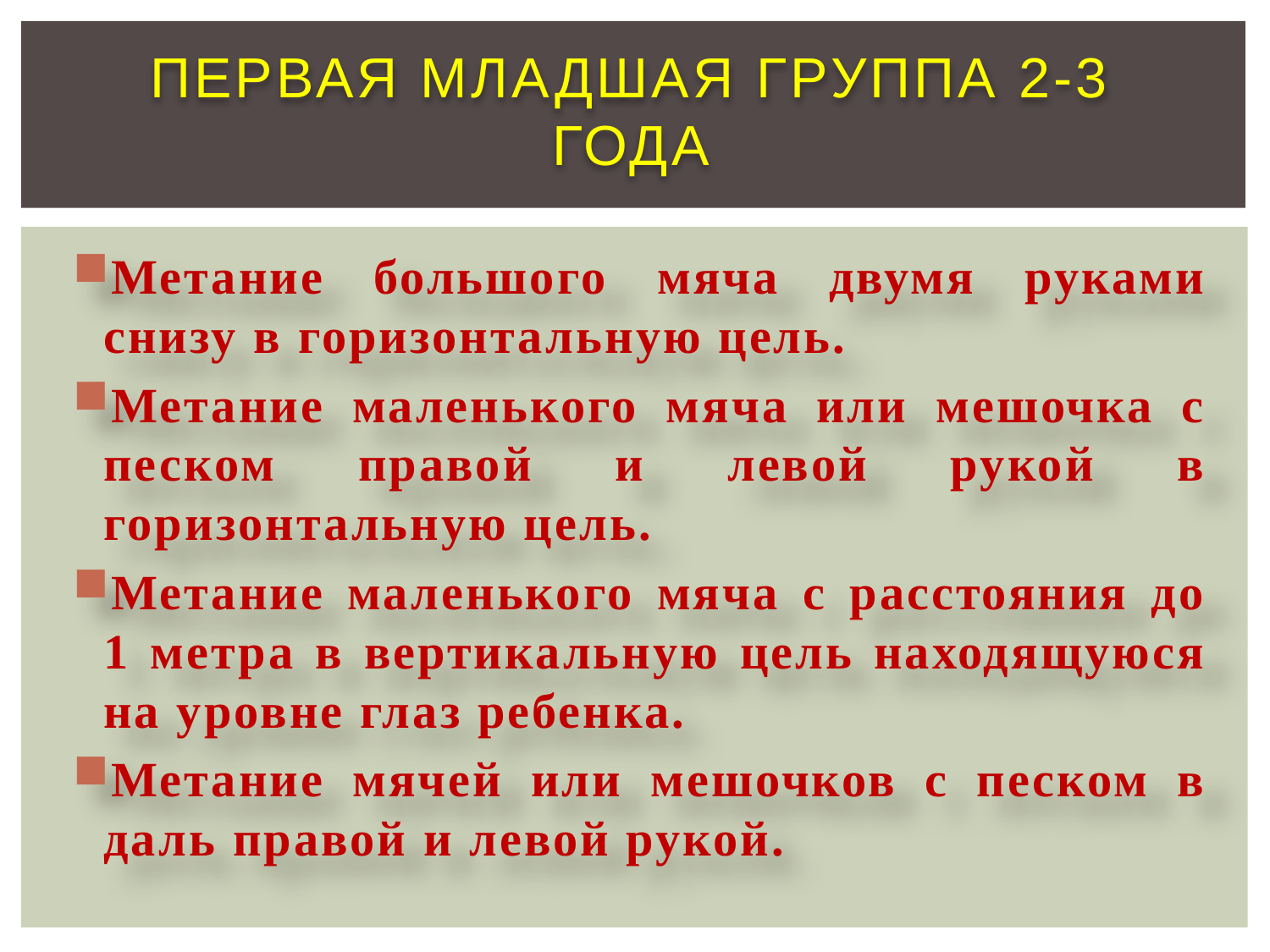

# Первая младшая группа 2-3 года
Метание большого мяча двумя руками снизу в горизонтальную цель.
Метание маленького мяча или мешочка с песком правой и левой рукой в горизонтальную цель.
Метание маленького мяча с расстояния до 1 метра в вертикальную цель находящуюся на уровне глаз ребенка.
Метание мячей или мешочков с песком в даль правой и левой рукой.